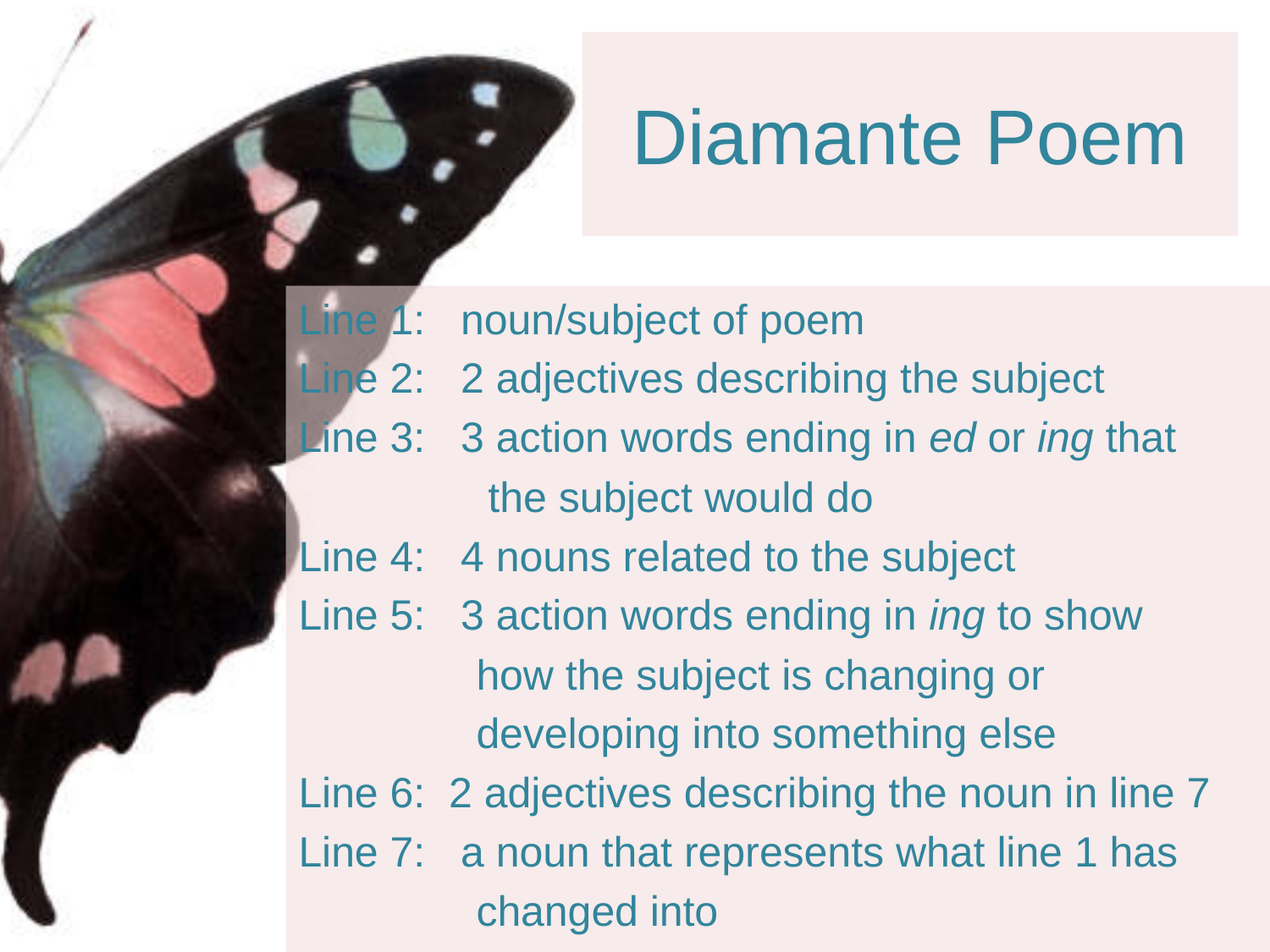

# Diamante Poem
Line 1:   noun/subject of poem
Line 2:   2 adjectives describing the subject
Line 3:   3 action words ending in ed or ing that
                the subject would do
Line 4:   4 nouns related to the subject
Line 5:   3 action words ending in ing to show
               how the subject is changing or
               developing into something else
Line 6:  2 adjectives describing the noun in line 7
Line 7:   a noun that represents what line 1 has
               changed into